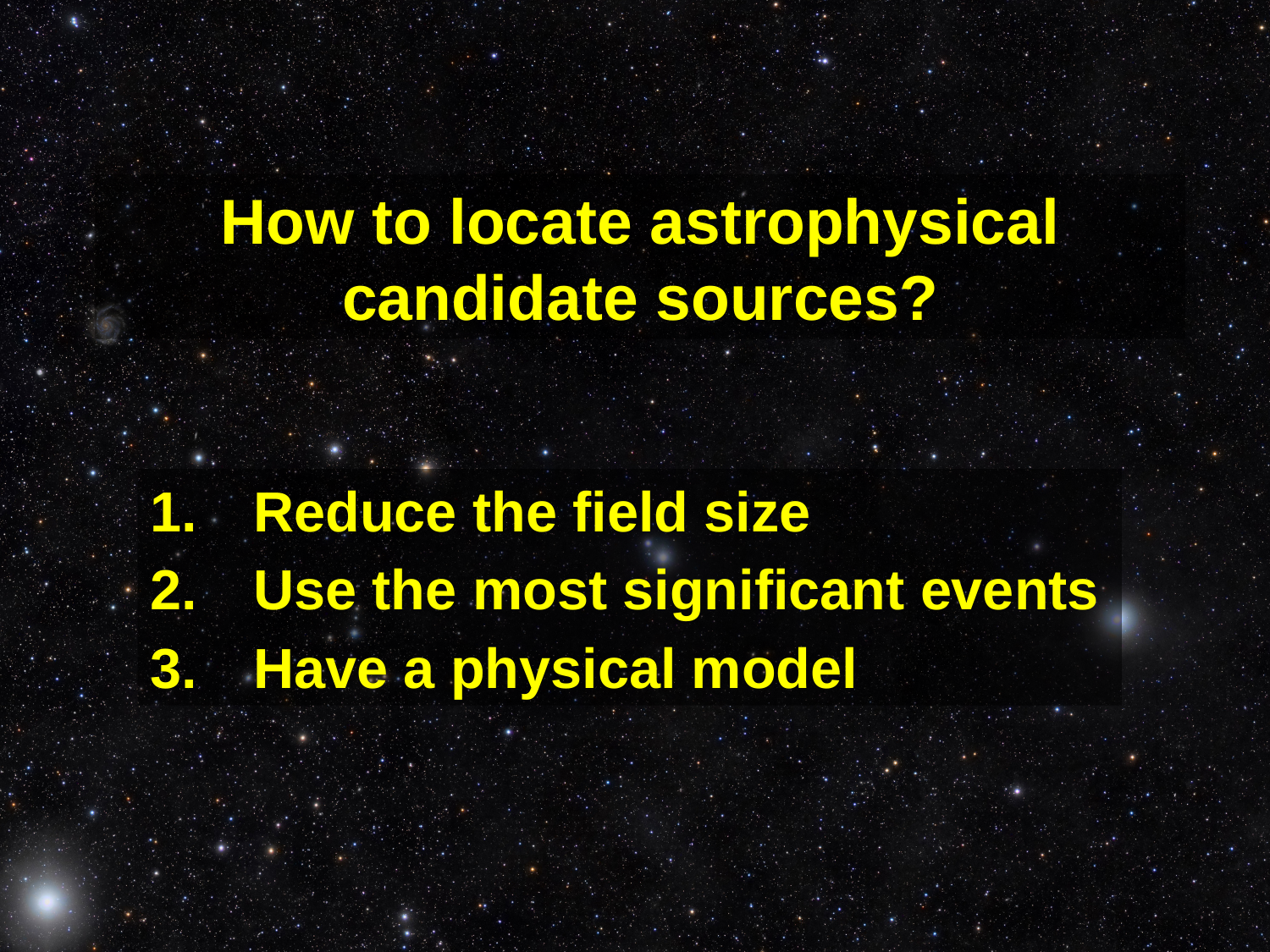

How to locate astrophysical candidate sources?
Reduce the field size
Use the most significant events
Have a physical model